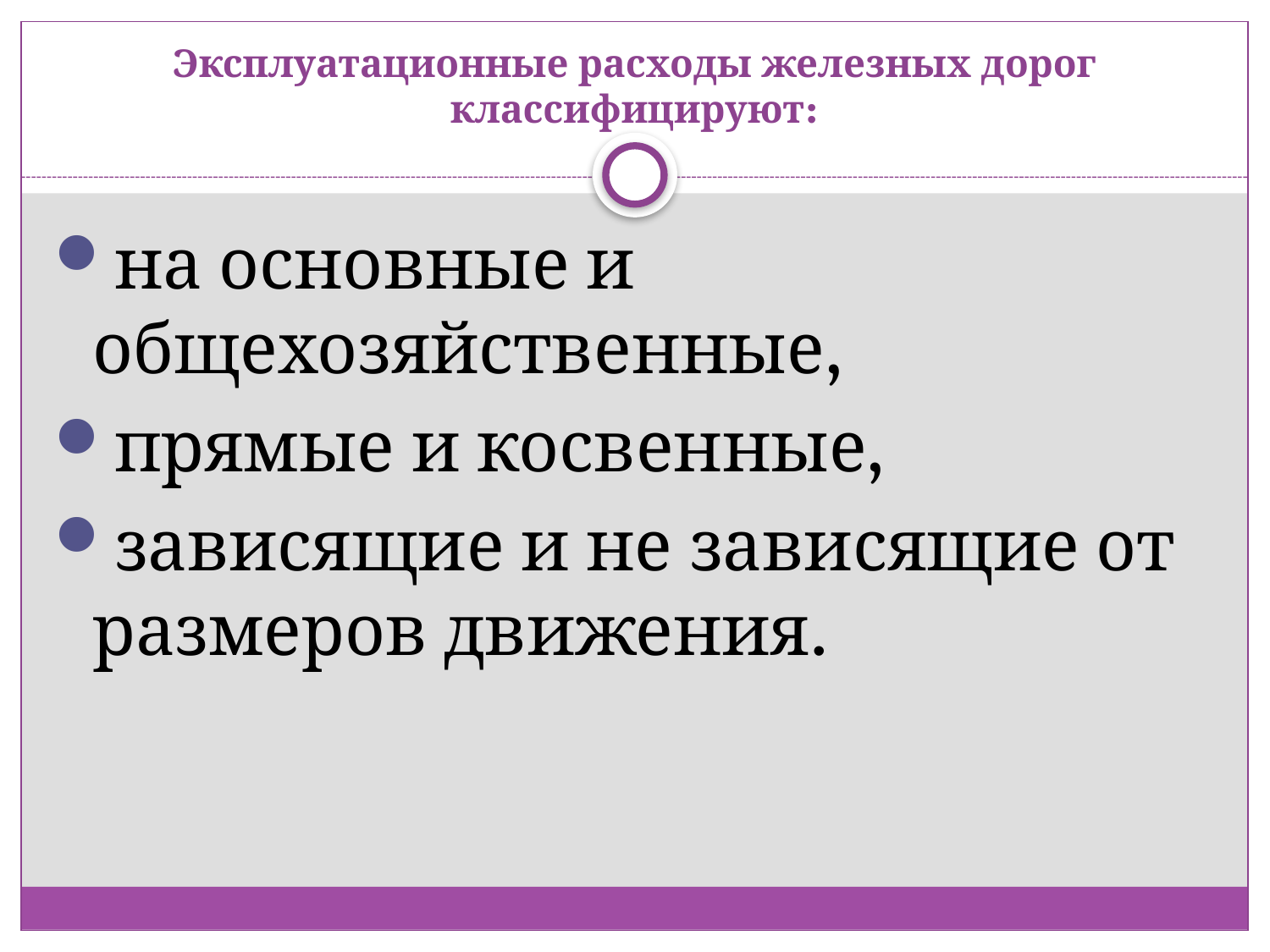

# Эксплуатационные расходы железных дорог классифицируют:
на основные и общехозяйственные,
прямые и косвенные,
зависящие и не зависящие от размеров движения.